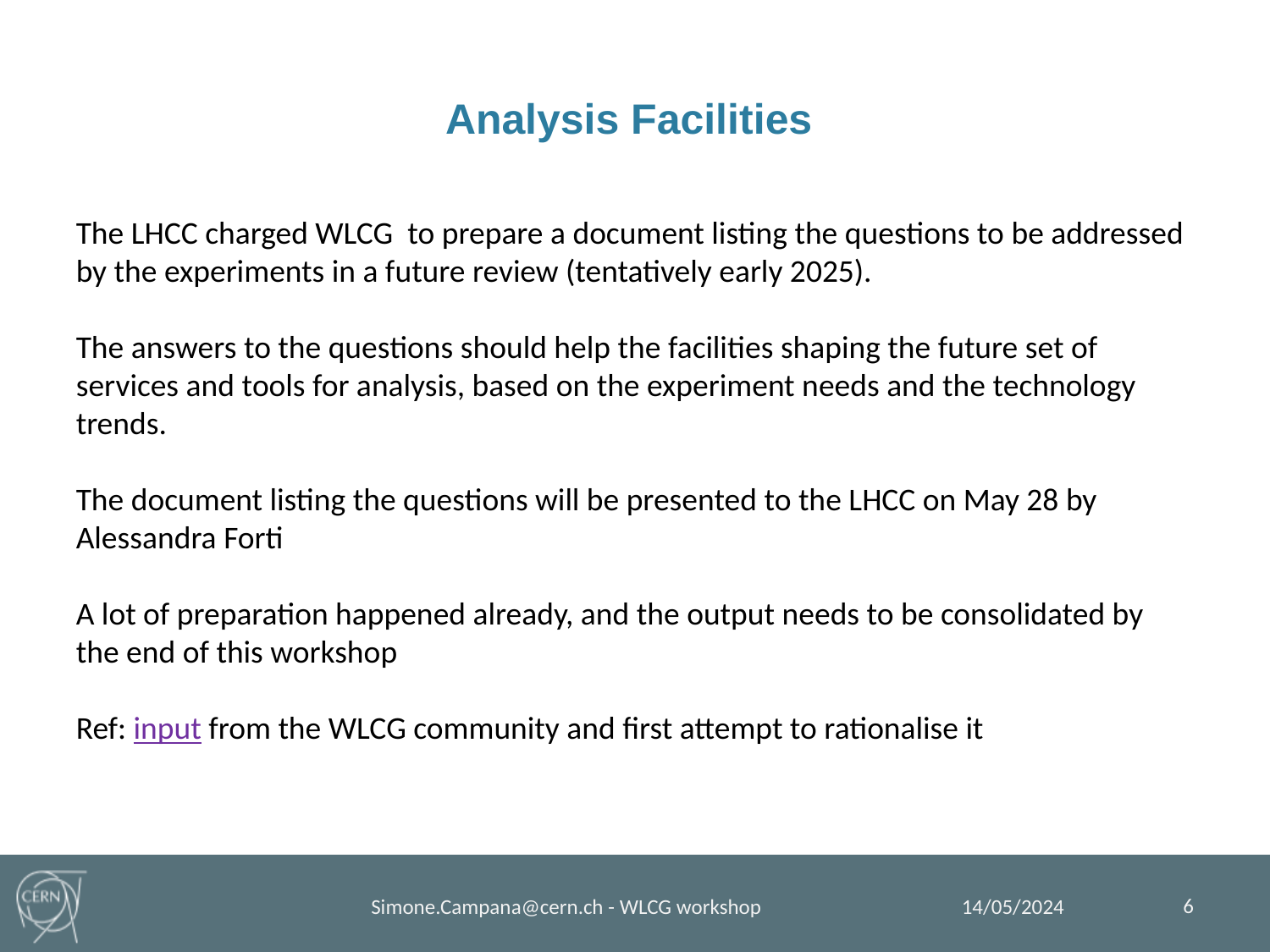

# Analysis Facilities
The LHCC charged WLCG  to prepare a document listing the questions to be addressed by the experiments in a future review (tentatively early 2025).

The answers to the questions should help the facilities shaping the future set of services and tools for analysis, based on the experiment needs and the technology trends.

The document listing the questions will be presented to the LHCC on May 28 by  Alessandra Forti

A lot of preparation happened already, and the output needs to be consolidated by the end of this workshop

Ref: input from the WLCG community and first attempt to rationalise it
6
14/05/2024
Simone.Campana@cern.ch - WLCG workshop